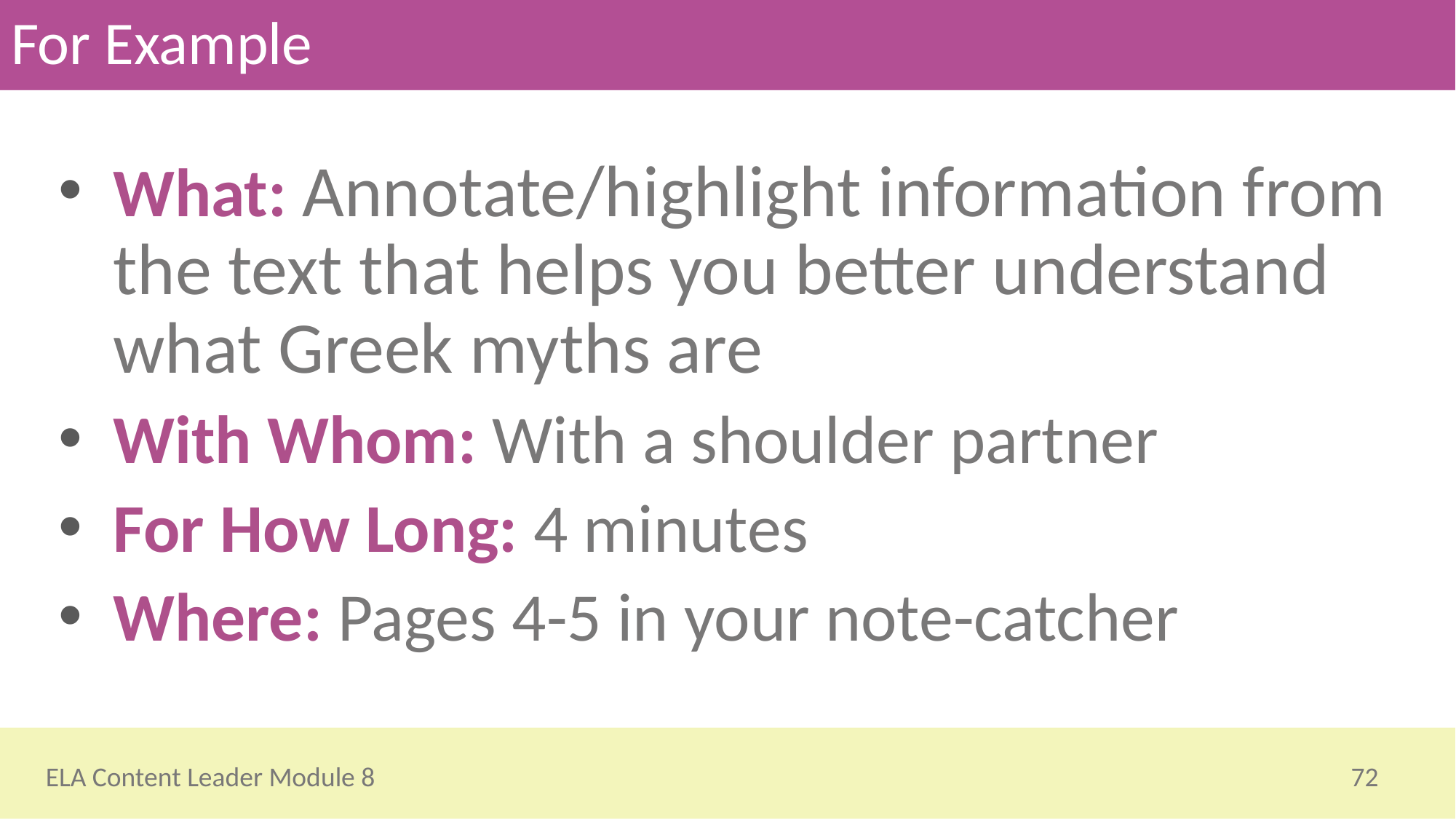

# For Example
What: Annotate/highlight information from the text that helps you better understand what Greek myths are
With Whom: With a shoulder partner
For How Long: 4 minutes
Where: Pages 4-5 in your note-catcher

72